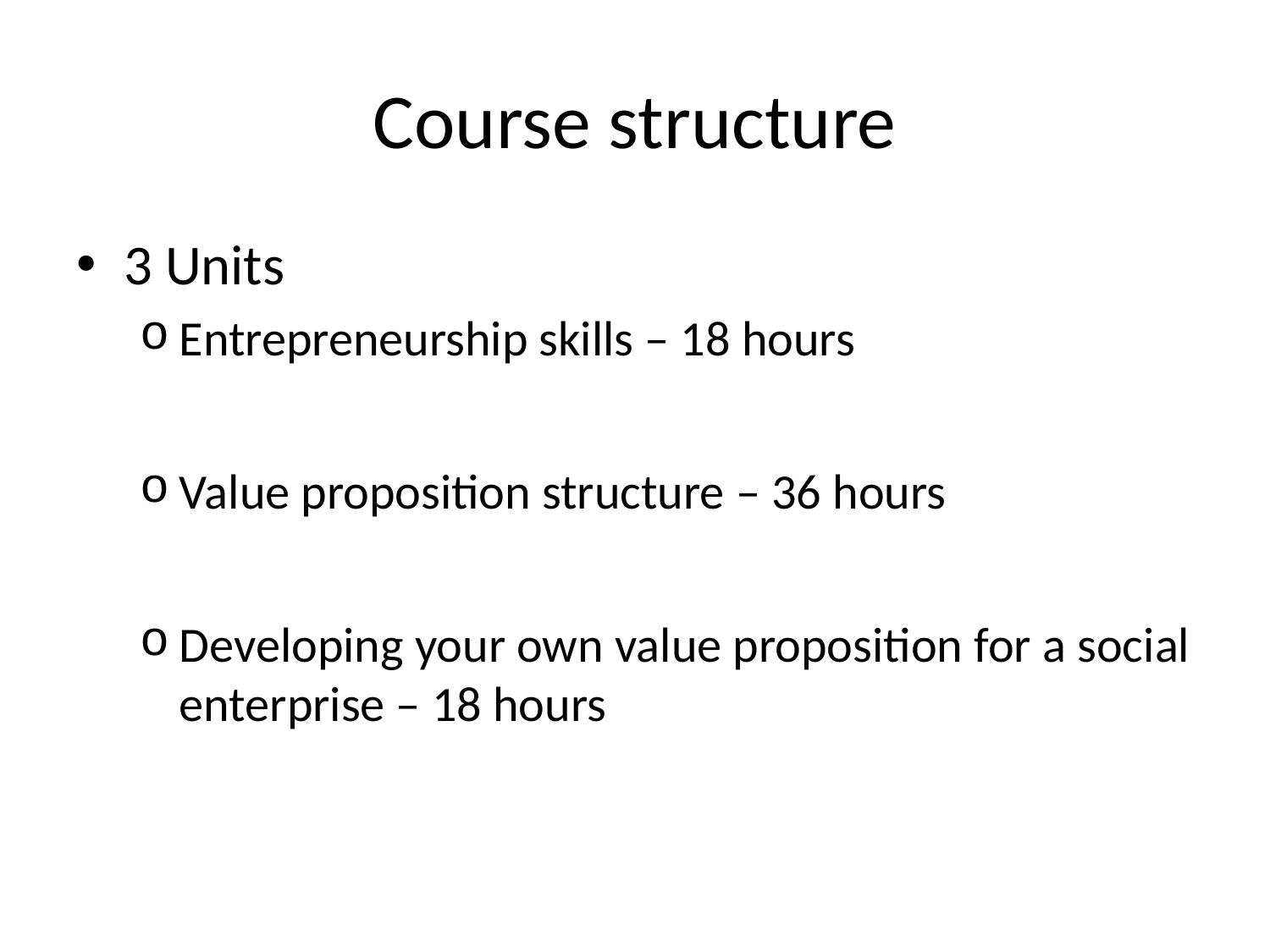

# Course structure
3 Units
Entrepreneurship skills – 18 hours

Value proposition structure – 36 hours

Developing your own value proposition for a social enterprise – 18 hours